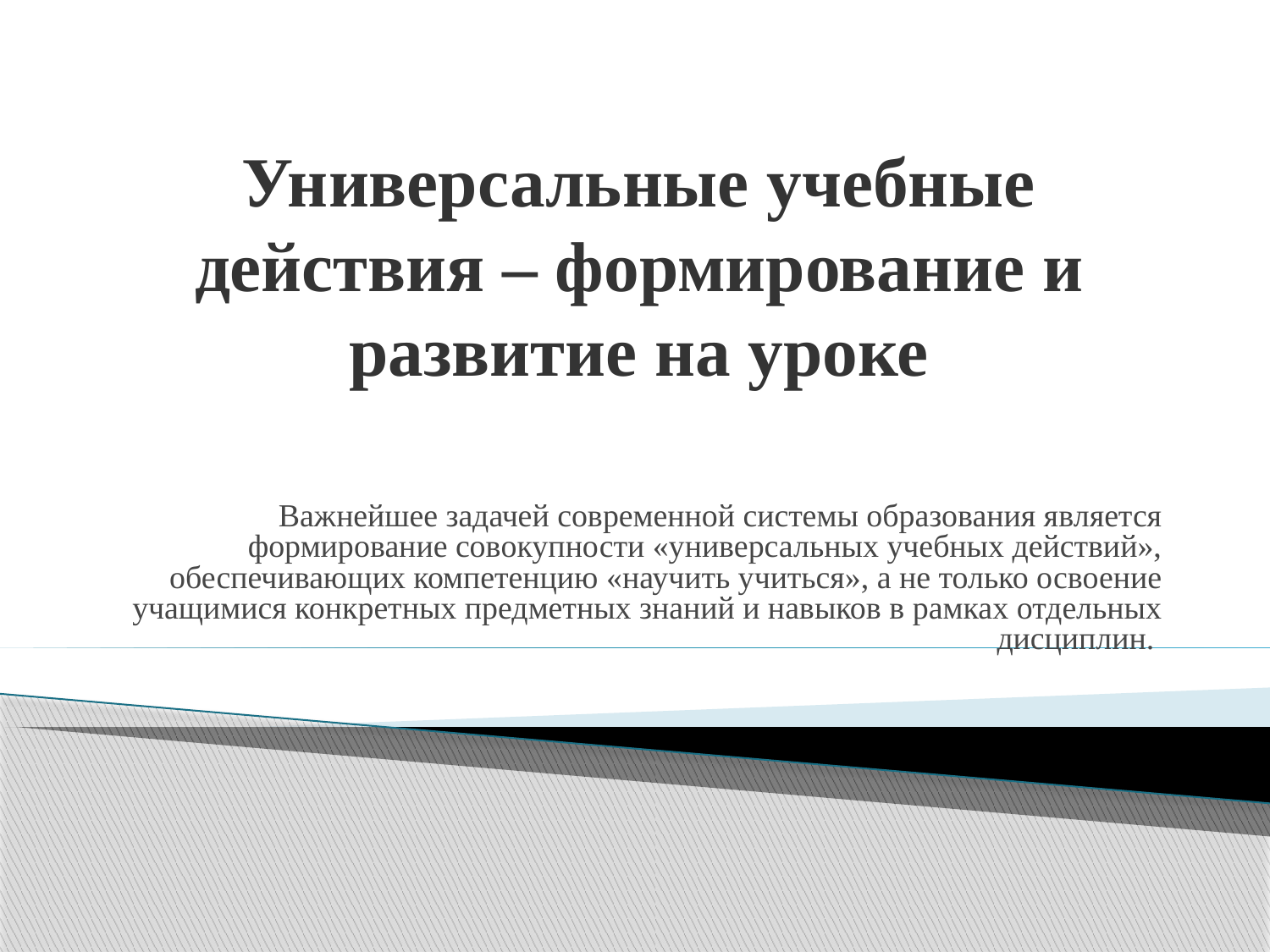

# Универсальные учебные действия – формирование и развитие на уроке
Важнейшее задачей современной системы образования является формирование совокупности «универсальных учебных действий», обеспечивающих компетенцию «научить учиться», а не только освоение учащимися конкретных предметных знаний и навыков в рамках отдельных дисциплин.